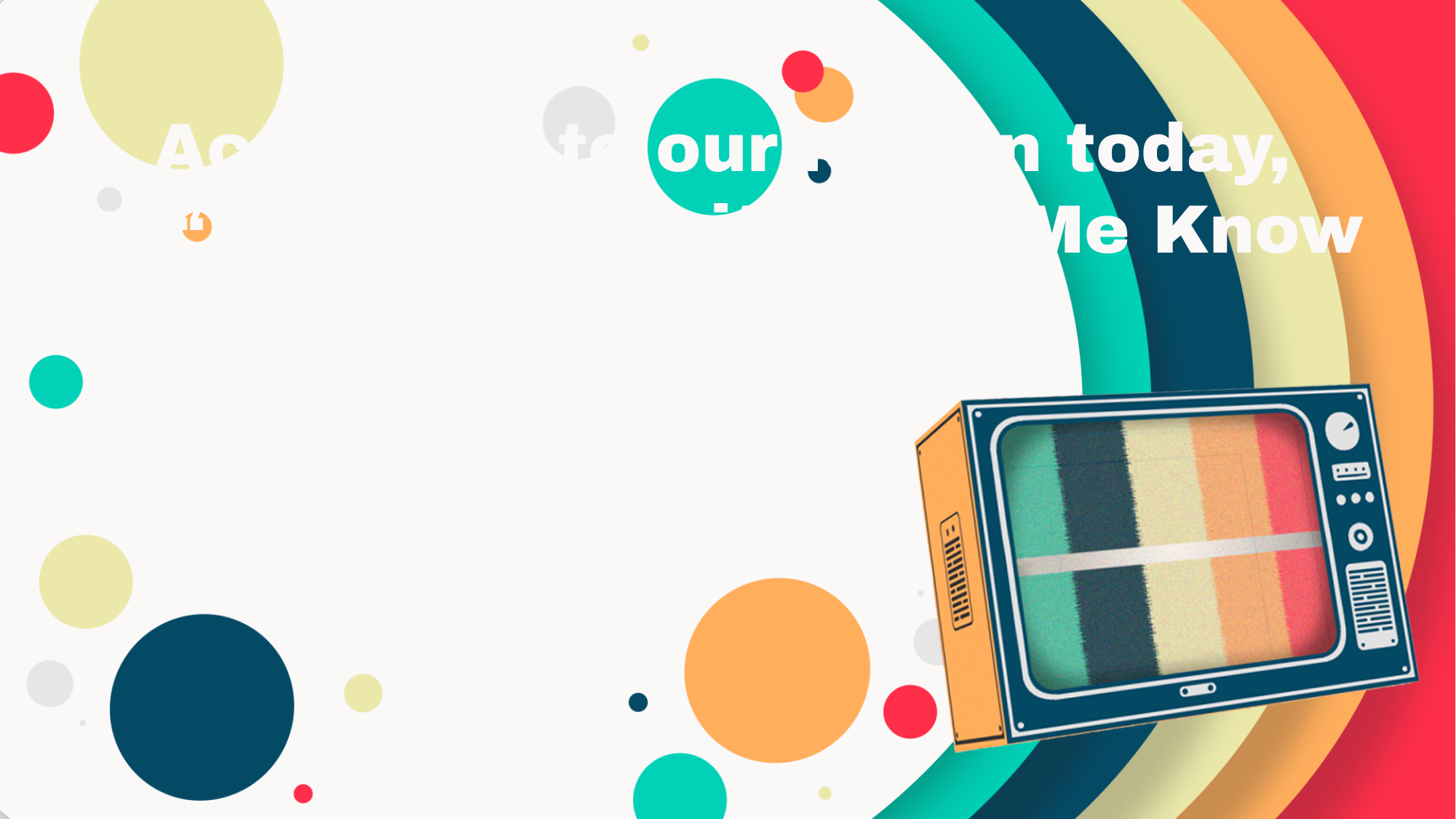

8. According to our lesson today,
	“The Holy Spirit Helps Me Know
	When I Have _________.”
ANSWER:
Sinned